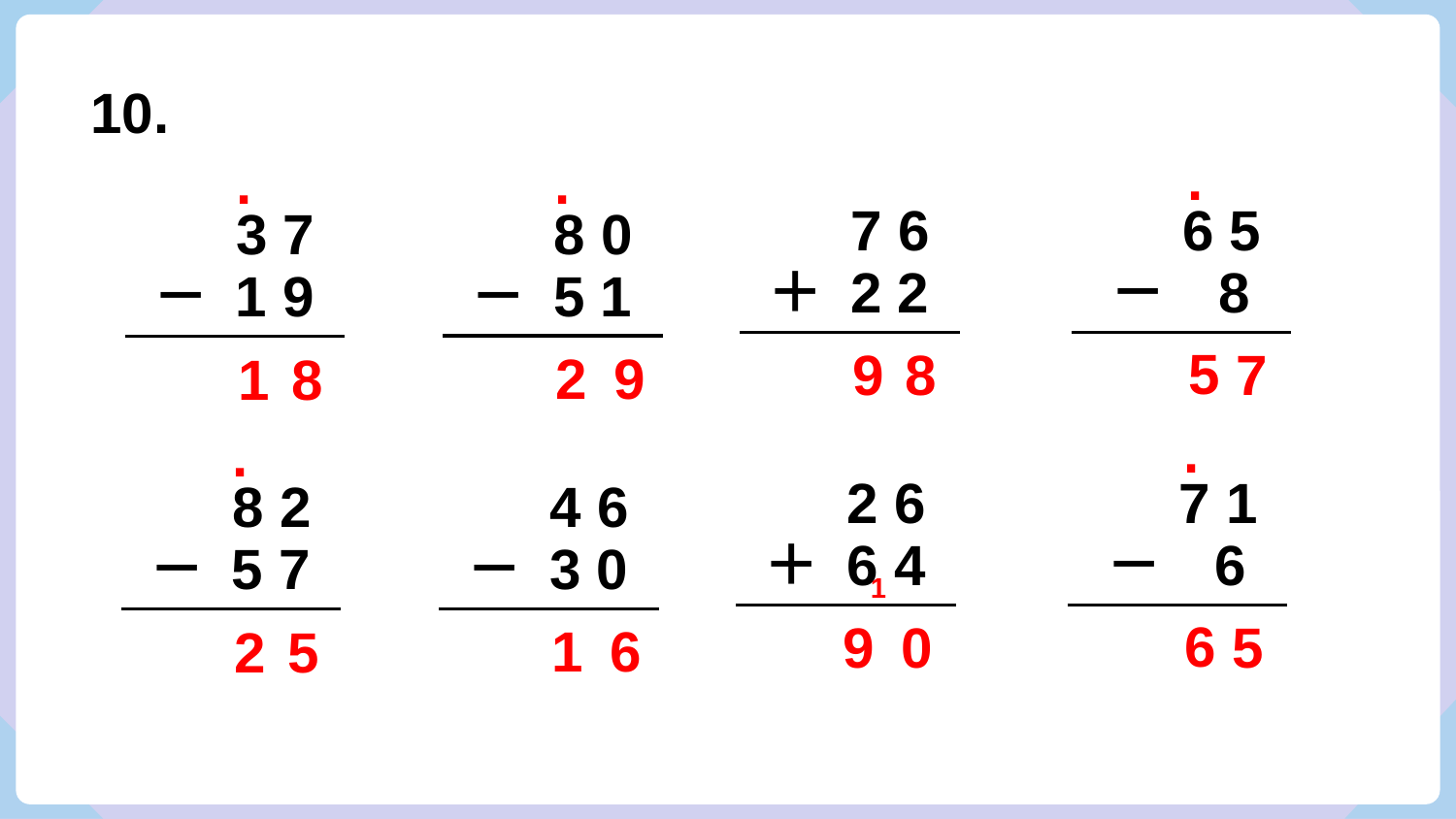

10.
.
.
.
7 6
6 5
8 0
3 7
＋ 2 2
－   8
－ 5 1
－ 1 9
5
9
8
7
2
9
1
8
.
.
2 6
7 1
4 6
8 2
＋ 6 4
－   6
－ 3 0
－ 5 7
1
6
9
0
5
1
6
2
5